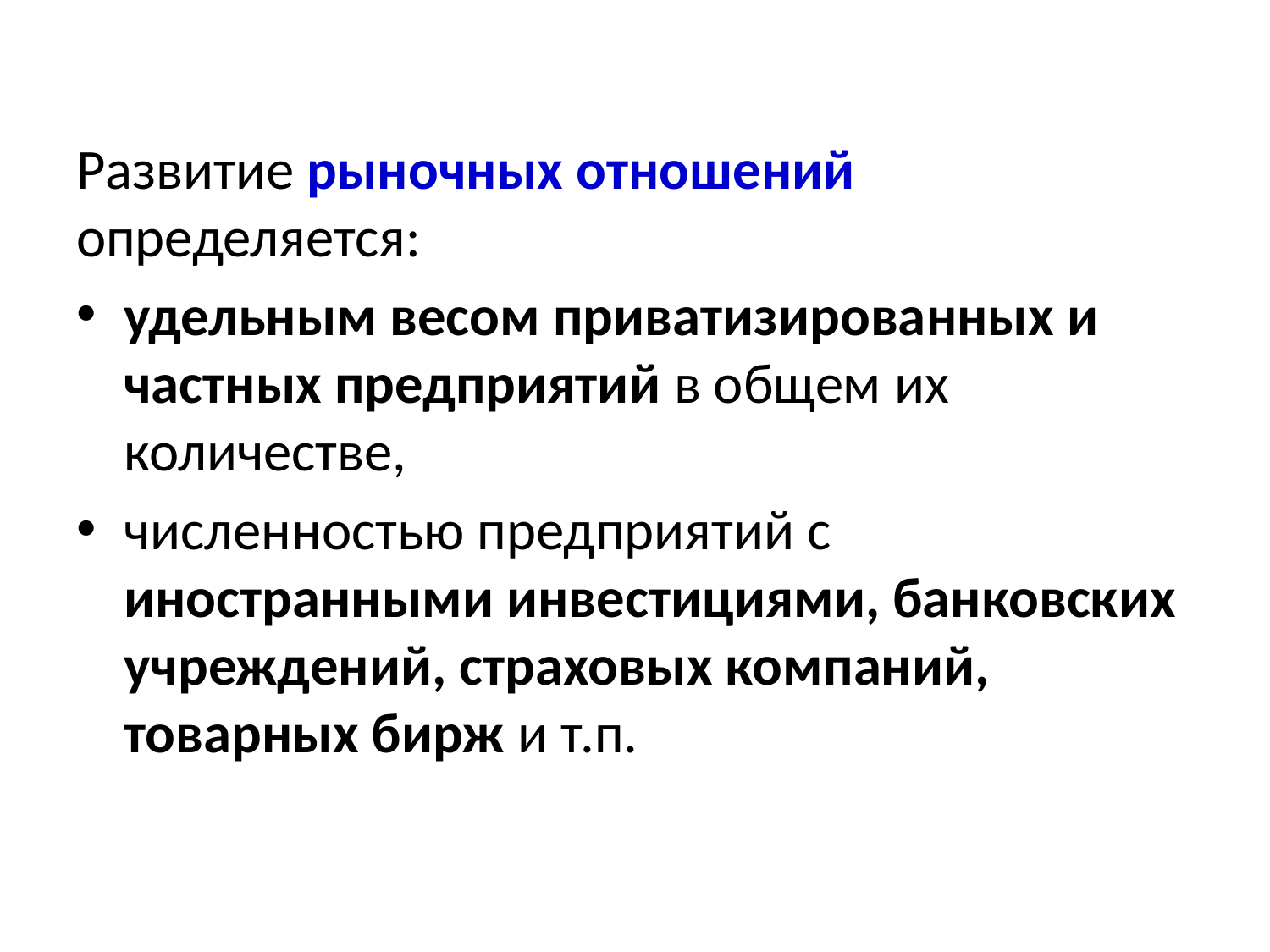

Развитие рыночных отношений определяется:
удельным весом приватизированных и частных предприятий в общем их количестве,
численностью предприятий с иностранными инвестициями, банковских учреждений, страховых компаний, товарных бирж и т.п.